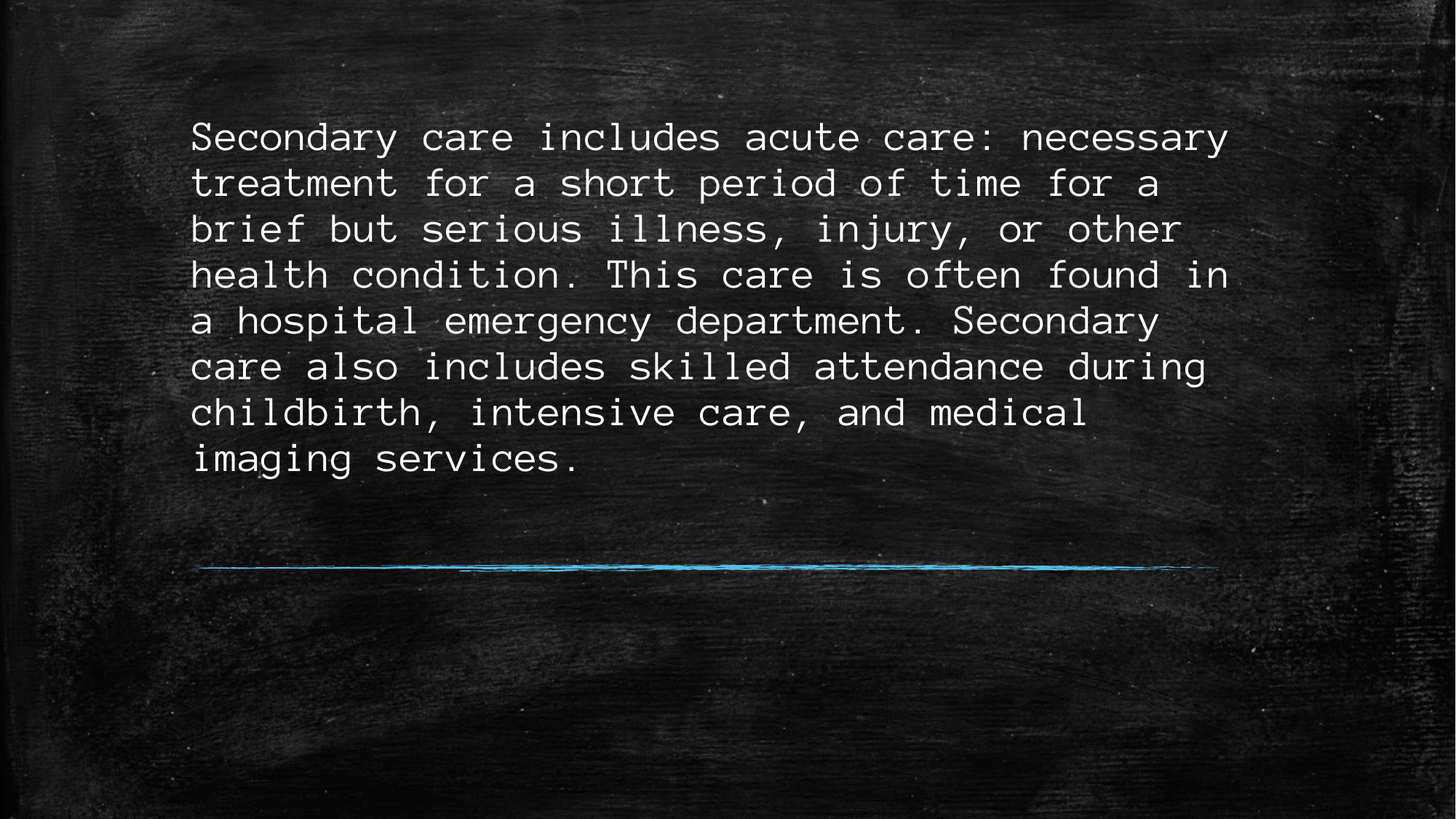

# Secondary care includes acute care: necessary treatment for a short period of time for a brief but serious illness, injury, or other health condition. This care is often found in a hospital emergency department. Secondary care also includes skilled attendance during childbirth, intensive care, and medical imaging services.